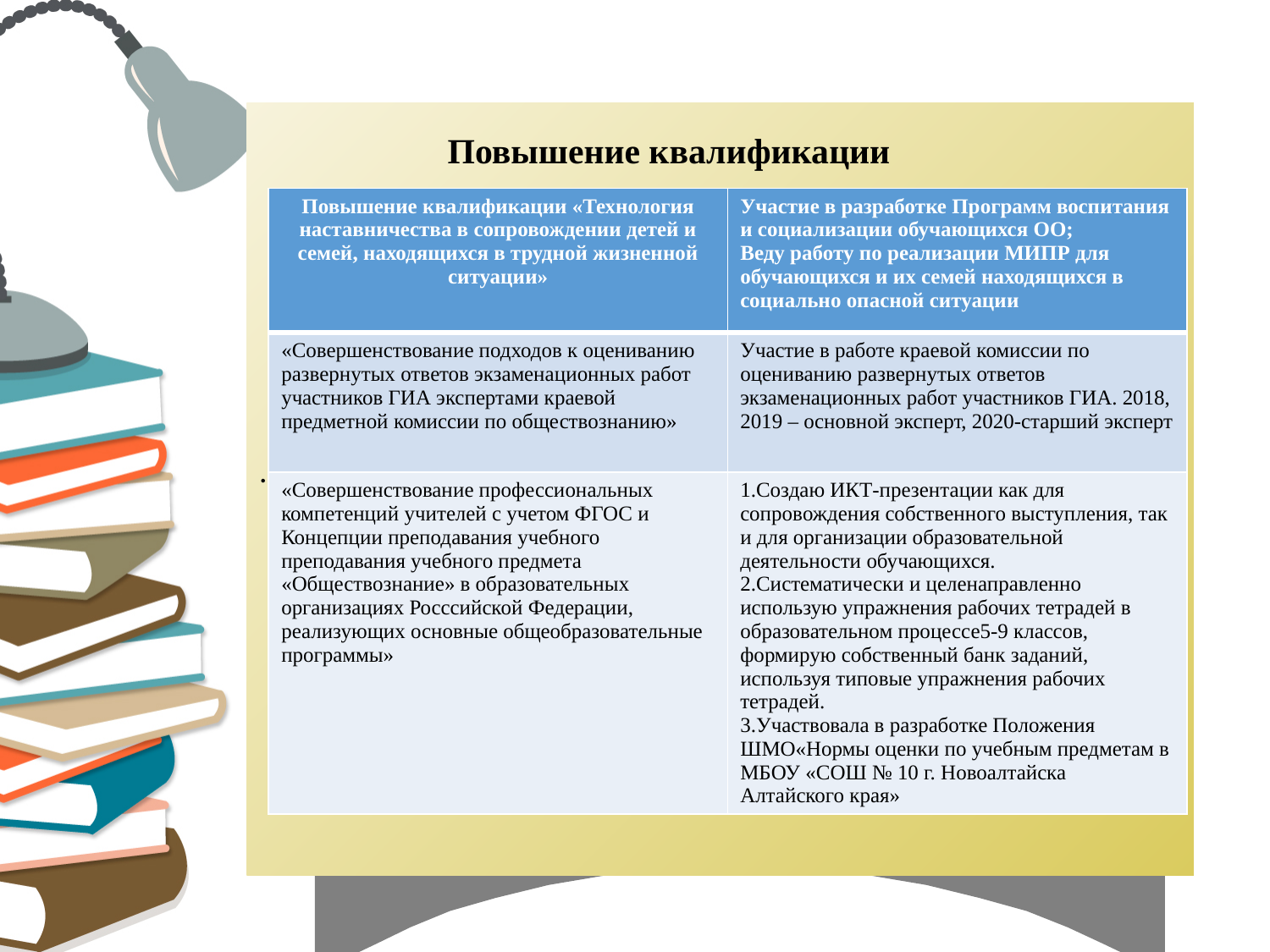

.

Повышение квалификации
| Повышение квалификации «Технология наставничества в сопровождении детей и семей, находящихся в трудной жизненной ситуации» | Участие в разработке Программ воспитания и социализации обучающихся ОО; Веду работу по реализации МИПР для обучающихся и их семей находящихся в социально опасной ситуации |
| --- | --- |
| «Совершенствование подходов к оцениванию развернутых ответов экзаменационных работ участников ГИА экспертами краевой предметной комиссии по обществознанию» | Участие в работе краевой комиссии по оцениванию развернутых ответов экзаменационных работ участников ГИА. 2018, 2019 – основной эксперт, 2020-старший эксперт |
| «Совершенствование профессиональных компетенций учителей с учетом ФГОС и Концепции преподавания учебного преподавания учебного предмета «Обществознание» в образовательных организациях Росссийской Федерации, реализующих основные общеобразовательные программы» | 1.Создаю ИКТ-презентации как для сопровождения собственного выступления, так и для организации образовательной деятельности обучающихся. 2.Систематически и целенаправленно использую упражнения рабочих тетрадей в образовательном процессе5-9 классов, формирую собственный банк заданий, используя типовые упражнения рабочих тетрадей. 3.Участвовала в разработке Положения ШМО«Нормы оценки по учебным предметам в МБОУ «СОШ № 10 г. Новоалтайска Алтайского края» |